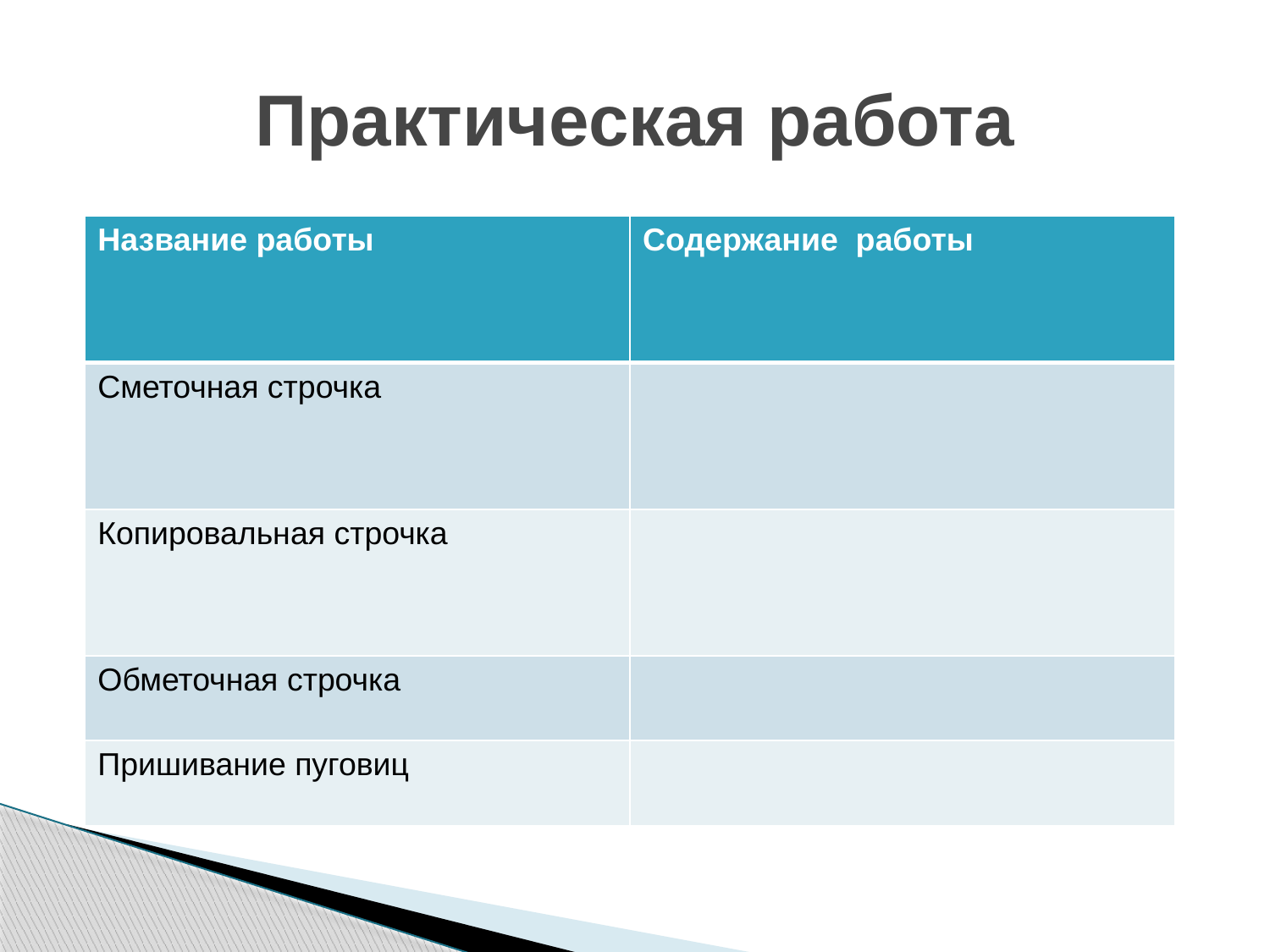

# Практическая работа
| Название работы | Содержание работы |
| --- | --- |
| Сметочная строчка |  |
| Копировальная строчка |  |
| Обметочная строчка |  |
| Пришивание пуговиц |  |